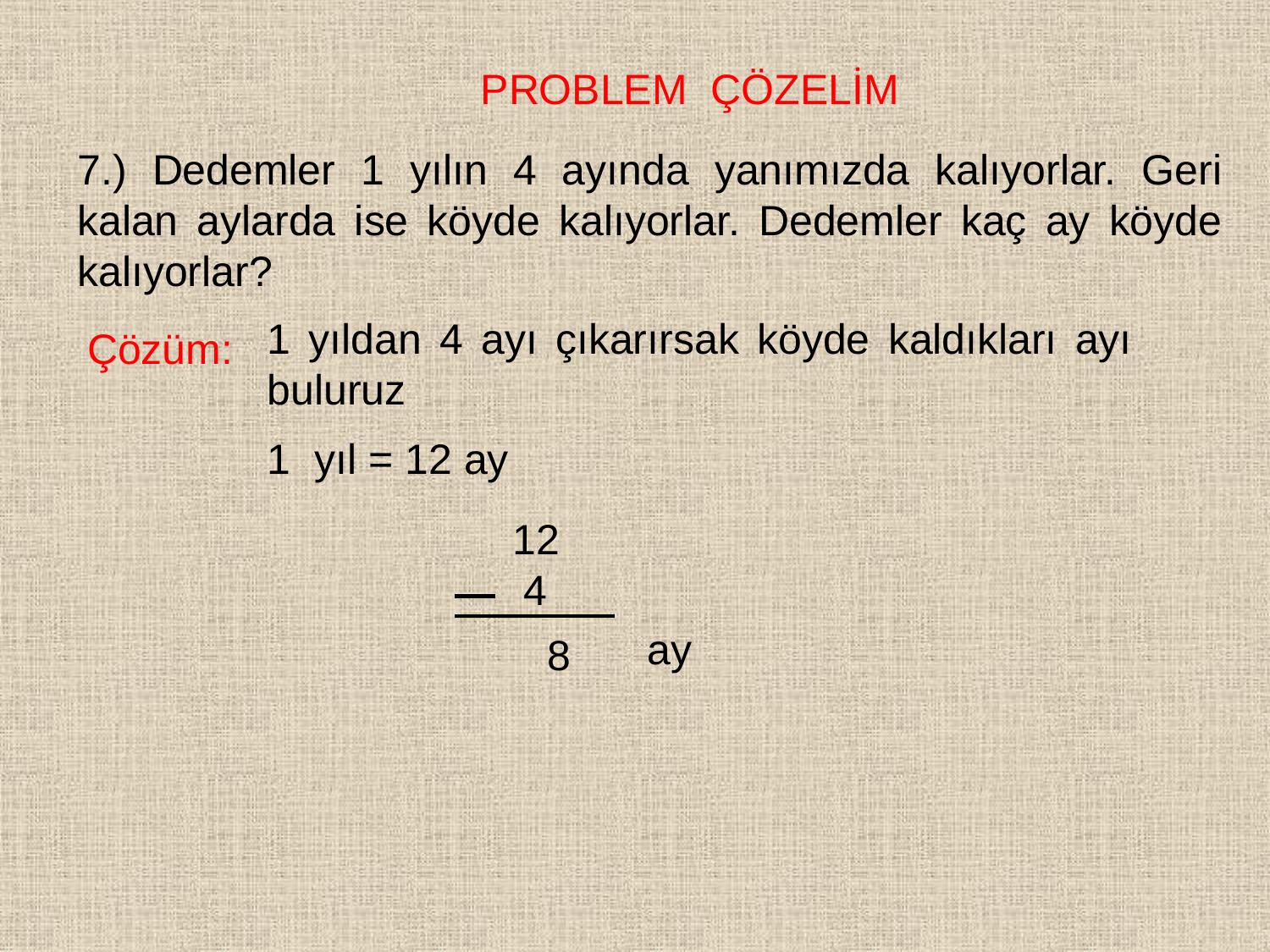

PROBLEM  ÇÖZELİM
7.) Dedemler 1 yılın 4 ayında yanımızda kalıyorlar. Geri kalan aylarda ise köyde kalıyorlar. Dedemler kaç ay köyde kalıyorlar?
1 yıldan 4 ayı çıkarırsak köyde kaldıkları ayı buluruz
Çözüm:
1  yıl = 12 ay
      12
      4

ay
8